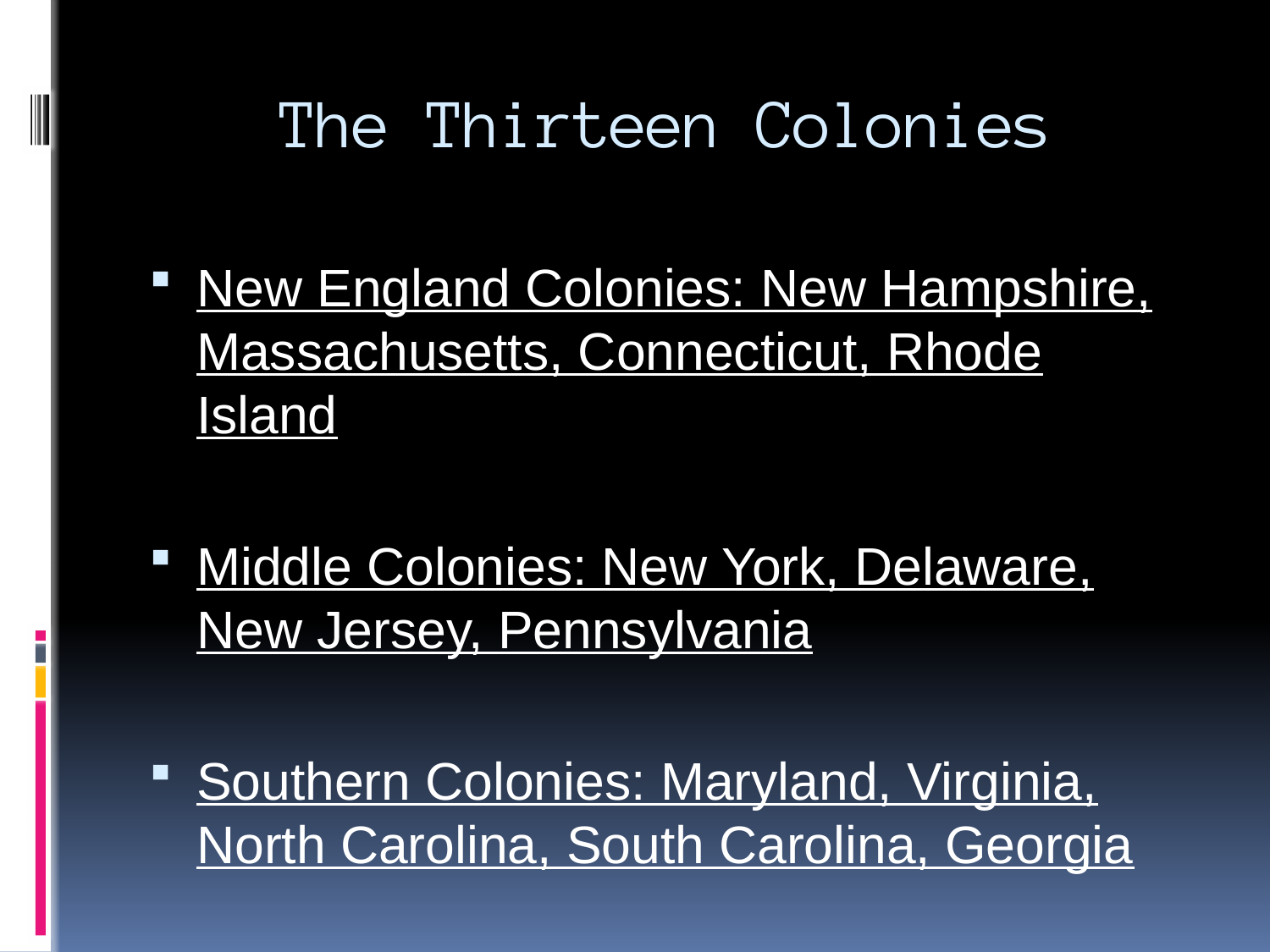

# The Thirteen Colonies
New England Colonies: New Hampshire, Massachusetts, Connecticut, Rhode Island

Middle Colonies: New York, Delaware, New Jersey, Pennsylvania

Southern Colonies: Maryland, Virginia, North Carolina, South Carolina, Georgia